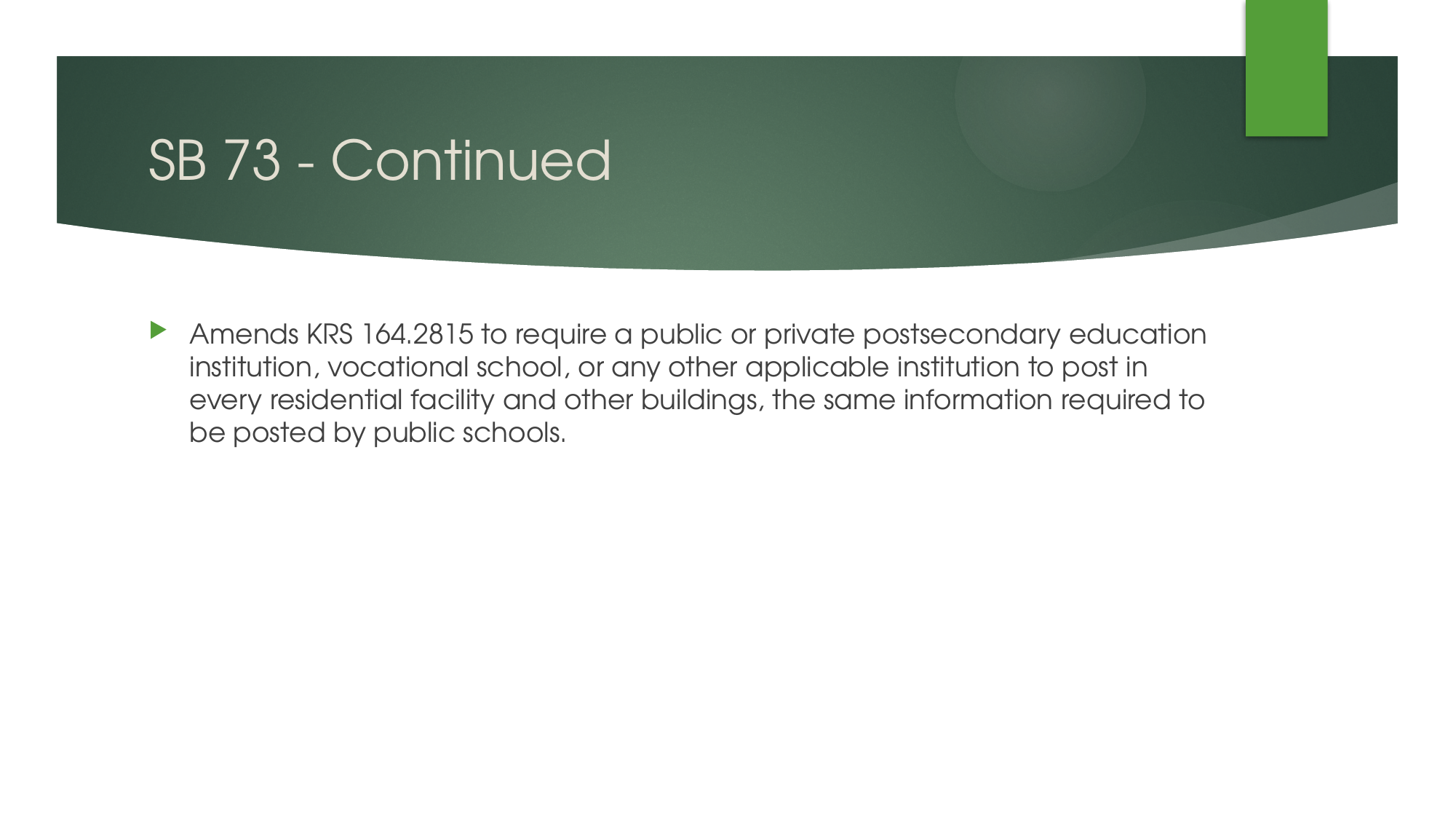

# SB 73 - Continued
Amends KRS 164.2815 to require a public or private postsecondary education institution, vocational school, or any other applicable institution to post in every residential facility and other buildings, the same information required to be posted by public schools.